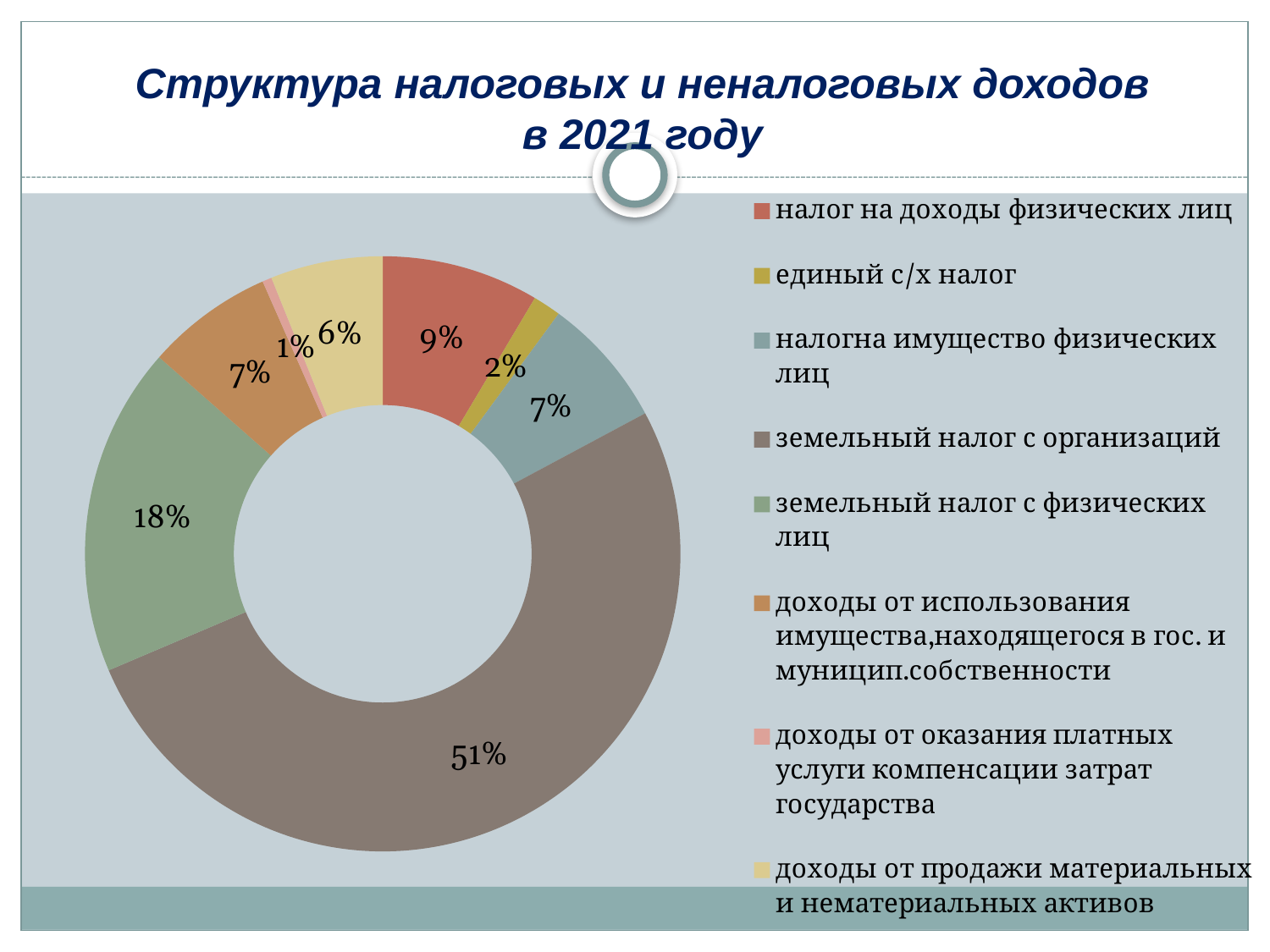

# Структура налоговых и неналоговых доходов в 2021 году

### Chart

| Category | Продажи |
|---|---|
| налог на доходы физических лиц | 8.4 |
| единый с/х налог | 1.5 |
| налогна имущество физических лиц | 7.0 |
| земельный налог с организаций | 50.6 |
| земельный налог с физических лиц | 17.6 |
| доходы от использования имущества,находящегося в гос. и муницип.собственности | 6.8 |
| доходы от оказания платных услуги компенсации затрат государства | 0.5 |
| доходы от продажи материальных и нематериальных активов | 6.0 |